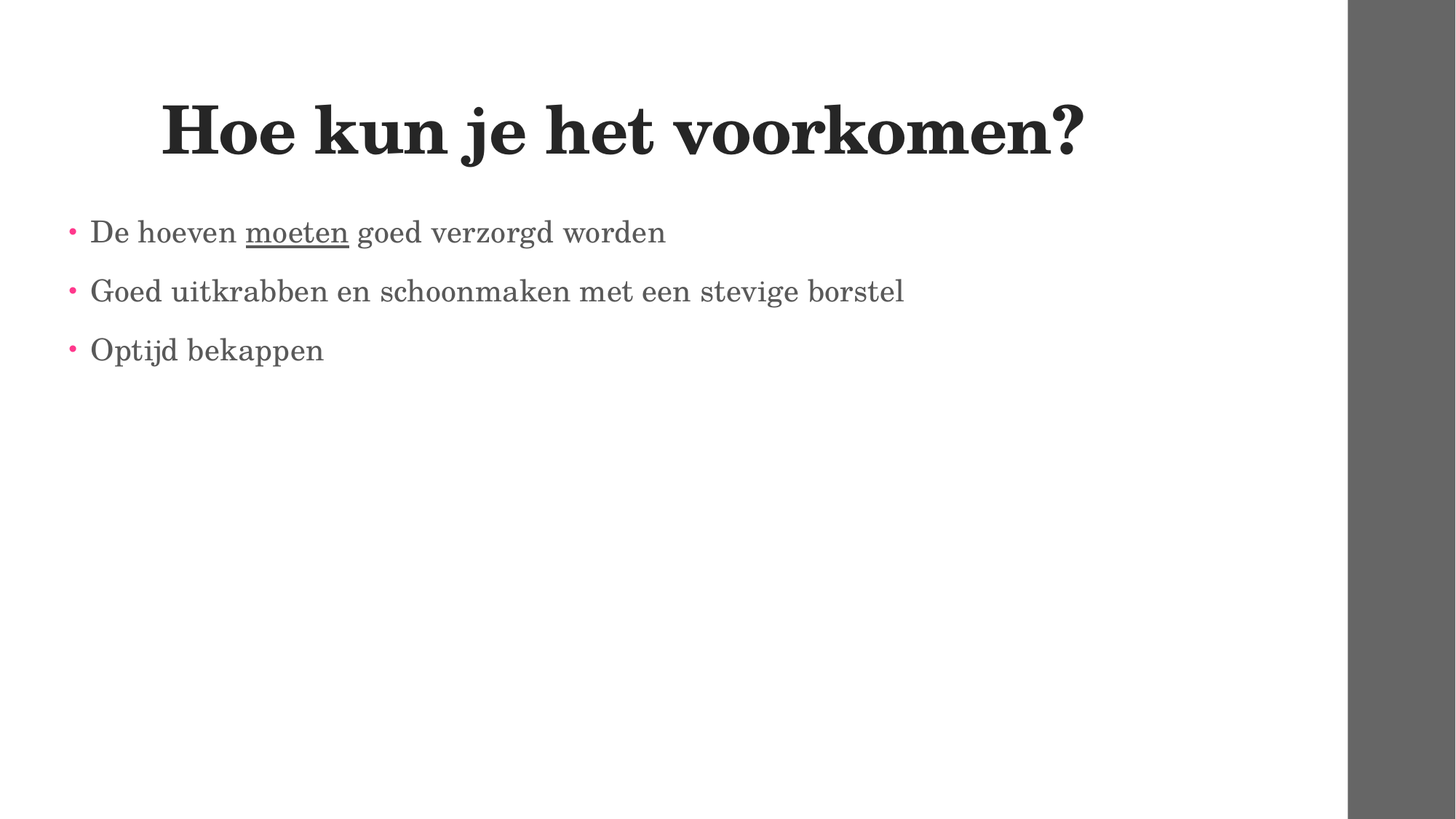

# Hoe kun je het voorkomen?
De hoeven moeten goed verzorgd worden
Goed uitkrabben en schoonmaken met een stevige borstel
Optijd bekappen